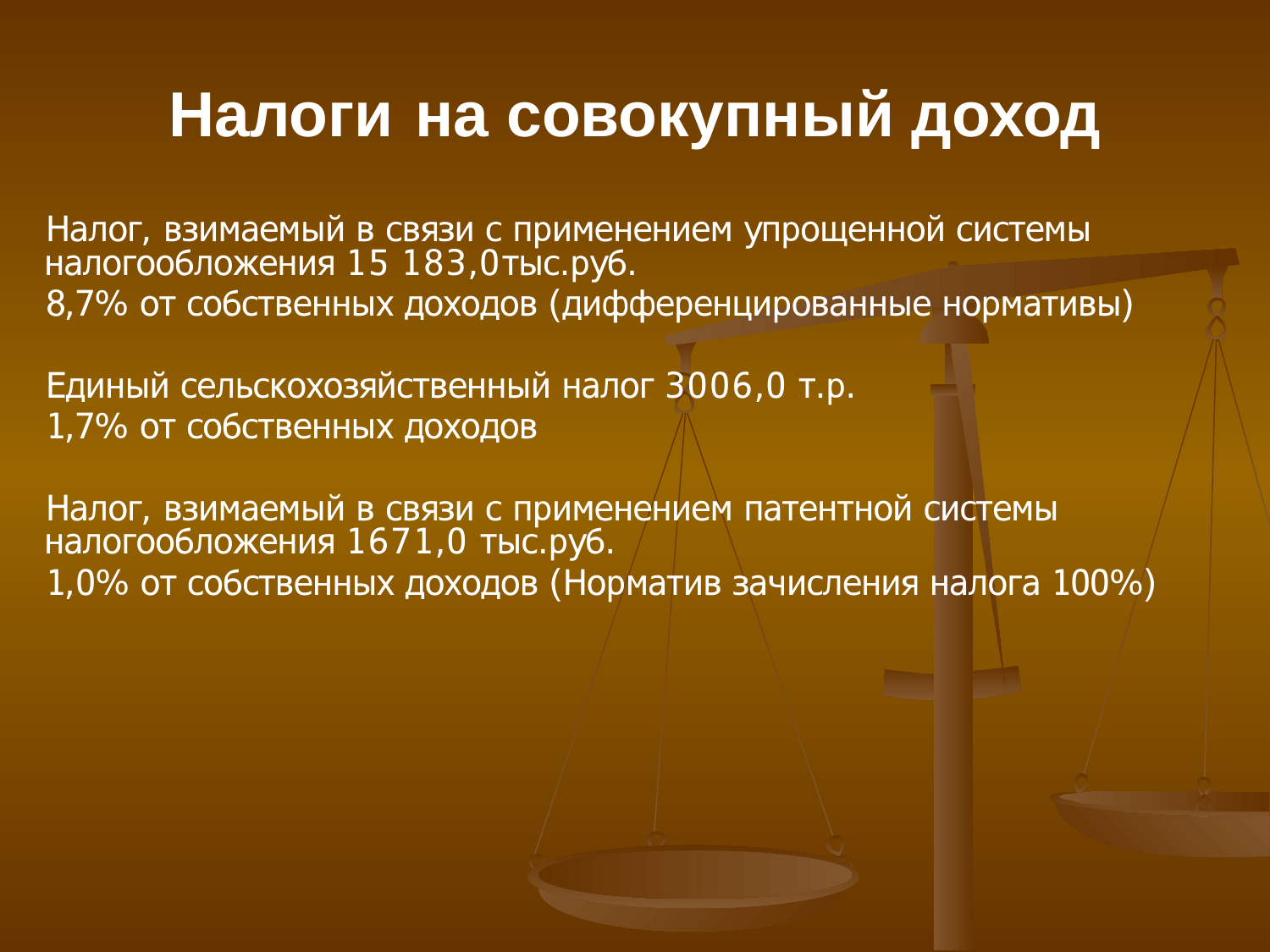

# Налоги на совокупный доход

Налог, взимаемый в связи с применением упрощенной системы налогообложения 15 183,0тыс.руб.
8,7% от собственных доходов (дифференцированные нормативы)

Единый сельскохозяйственный налог 3006,0 т.р.
1,7% от собственных доходов

Налог, взимаемый в связи с применением патентной системы налогообложения 1671,0 тыс.руб.
1,0% от собственных доходов (Норматив зачисления налога 100%)